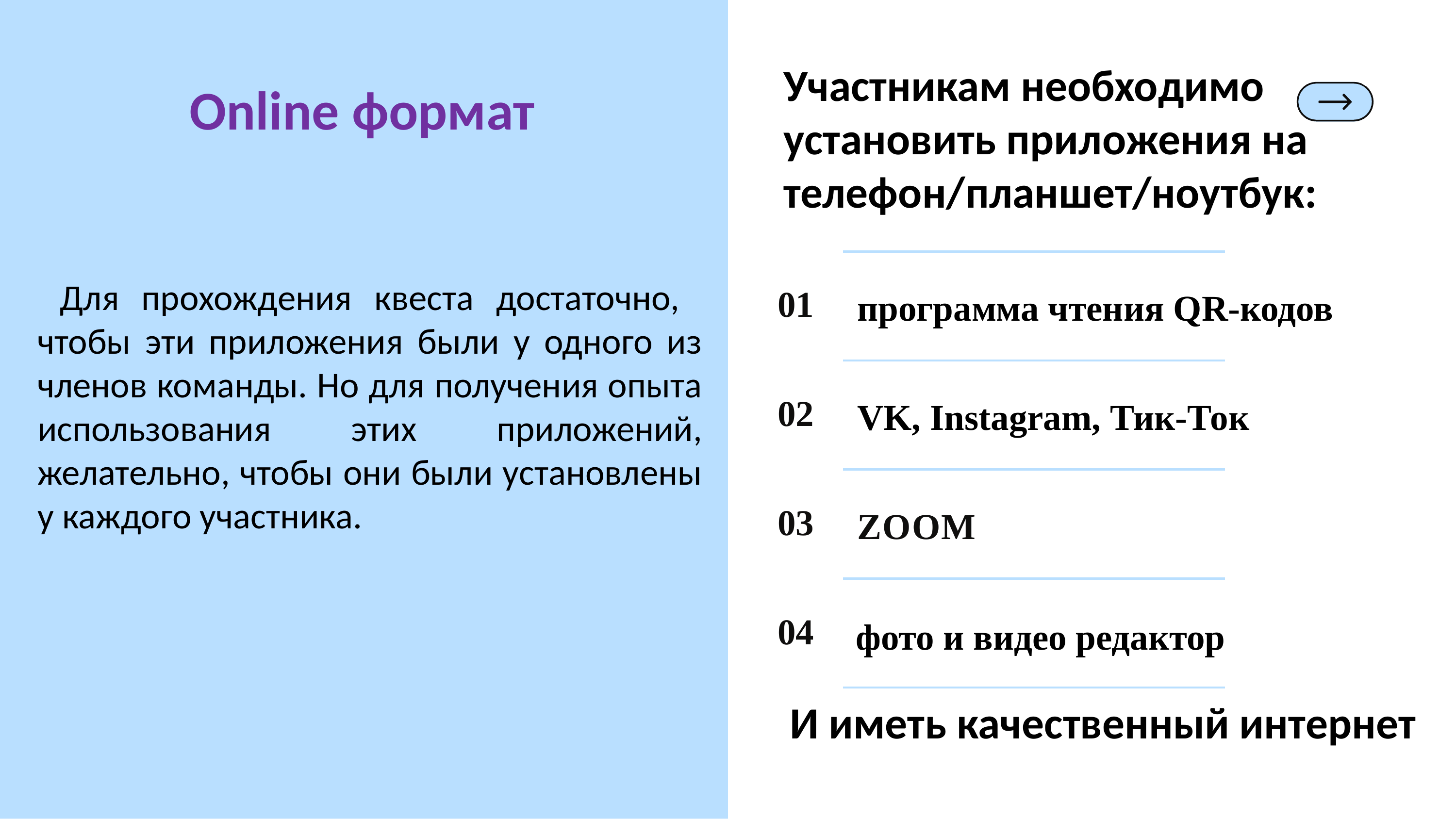

Участникам необходимо установить приложения на телефон/планшет/ноутбук:
Online формат

 Для прохождения квеста достаточно,  чтобы эти приложения были у одного из членов команды. Но для получения опыта использования этих приложений, желательно, чтобы они были установлены у каждого участника.
программа чтения QR-кодов
01
VK, Instagram, Тик-Ток

02
ZOOM
03
фото и видео редактор
04
И иметь качественный интернет